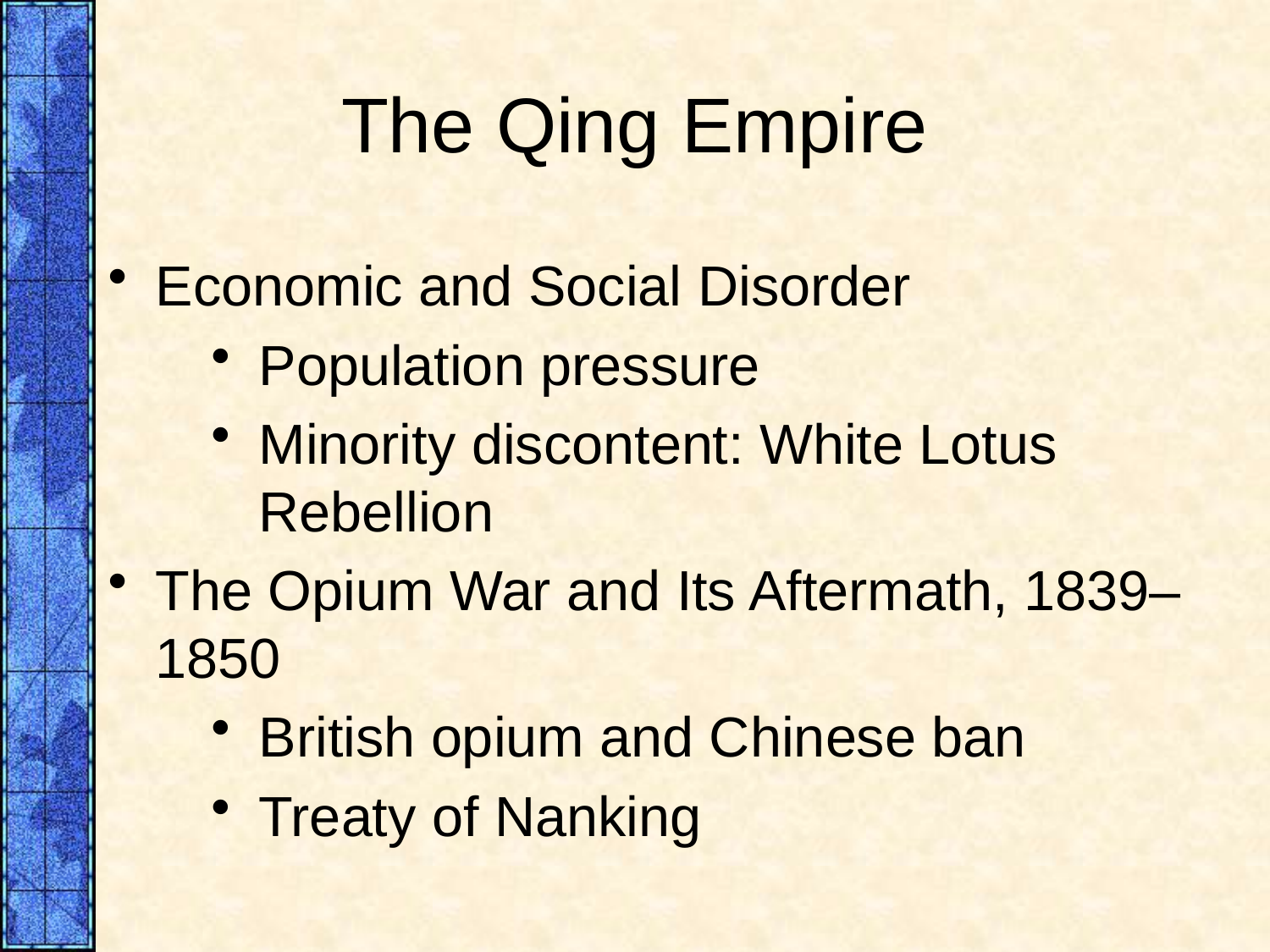

# The Qing Empire
Economic and Social Disorder
Population pressure
Minority discontent: White Lotus Rebellion
The Opium War and Its Aftermath, 1839–1850
British opium and Chinese ban
Treaty of Nanking